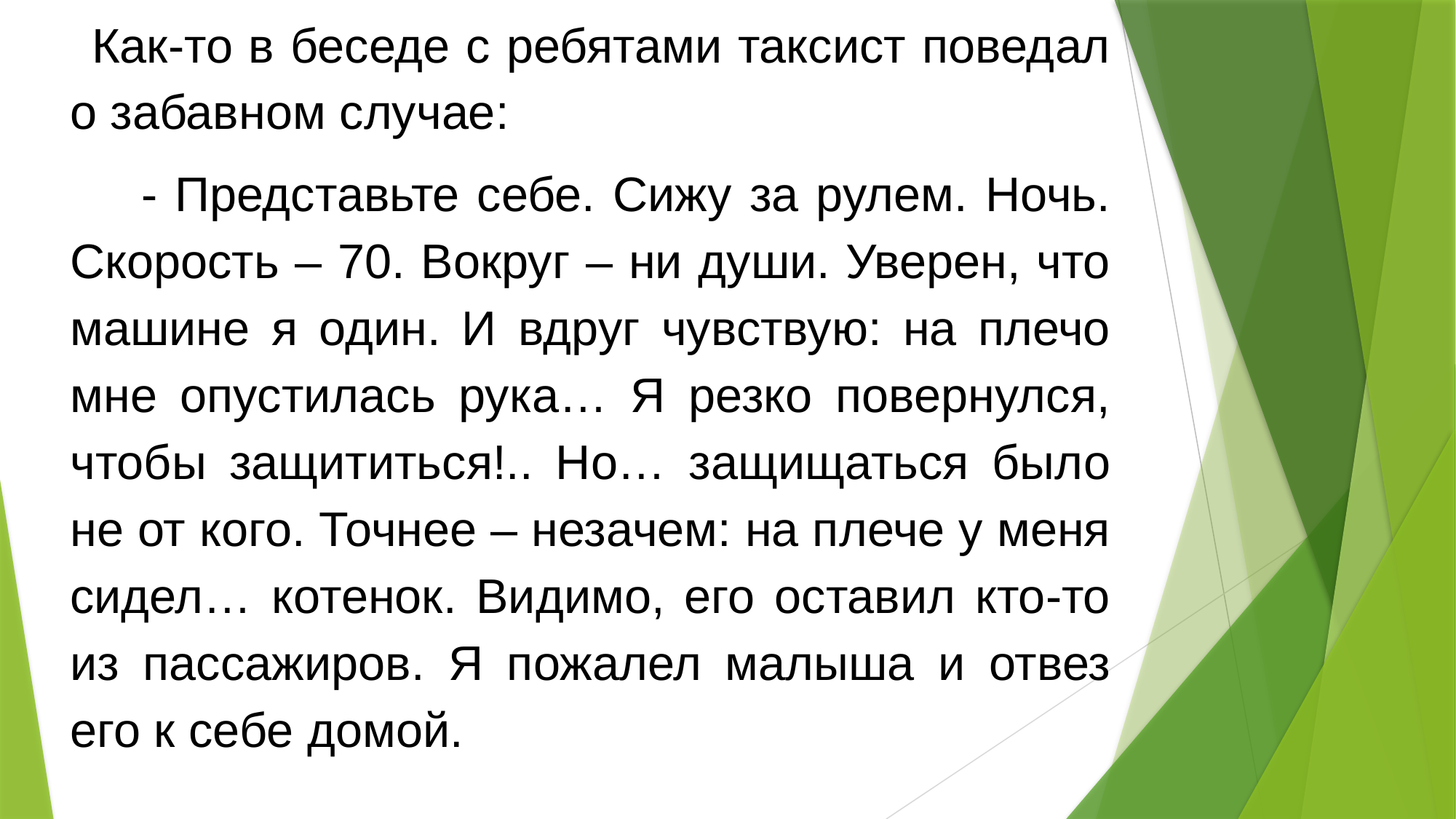

Как-то в беседе с ребятами таксист поведал о забавном случае:
 - Представьте себе. Сижу за рулем. Ночь. Скорость – 70. Вокруг – ни души. Уверен, что машине я один. И вдруг чувствую: на плечо мне опустилась рука… Я резко повернулся, чтобы защититься!.. Но… защищаться было не от кого. Точнее – незачем: на плече у меня сидел… котенок. Видимо, его оставил кто-то из пассажиров. Я пожалел малыша и отвез его к себе домой.